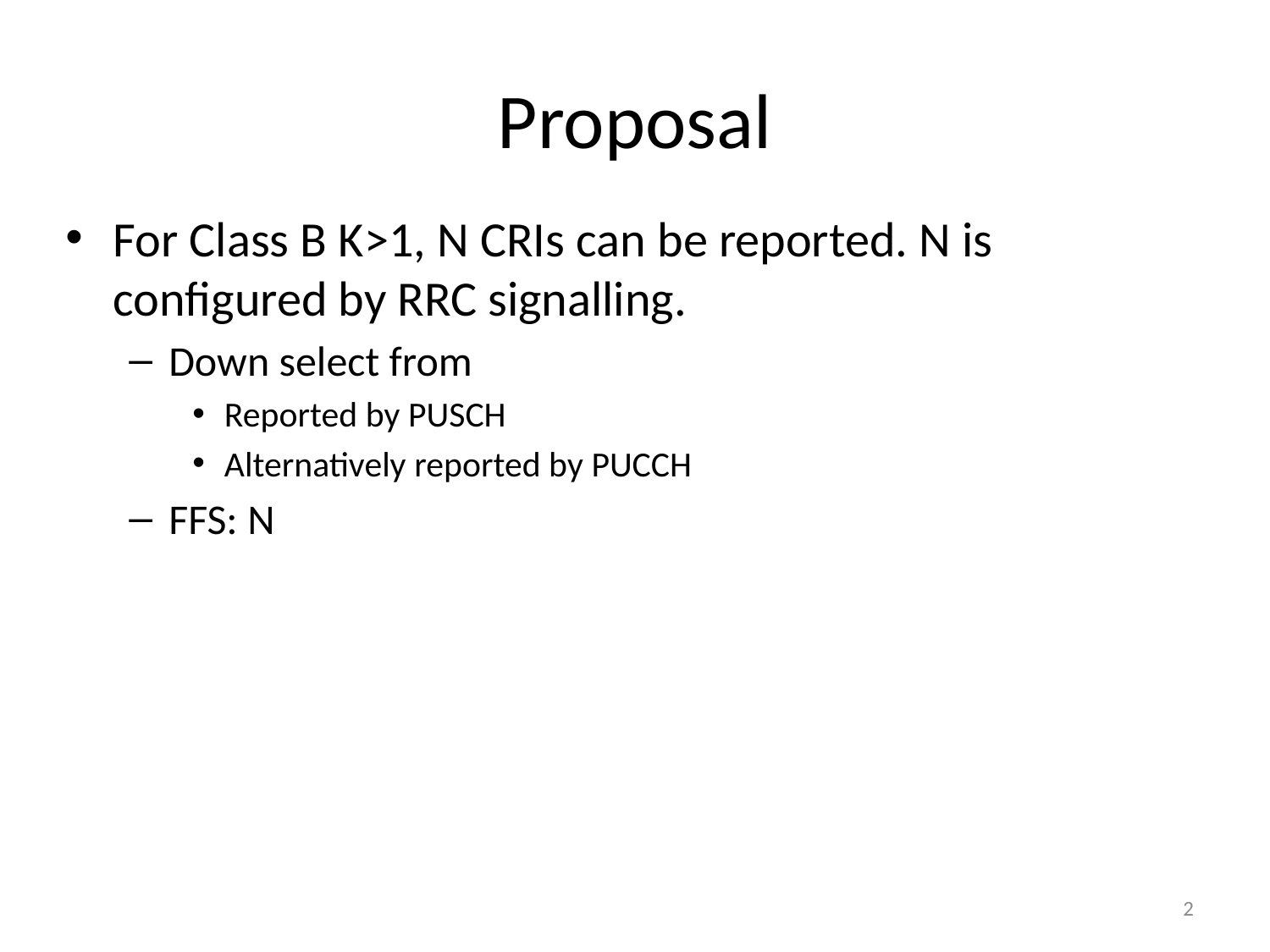

# Proposal
For Class B K>1, N CRIs can be reported. N is configured by RRC signalling.
Down select from
Reported by PUSCH
Alternatively reported by PUCCH
FFS: N

2